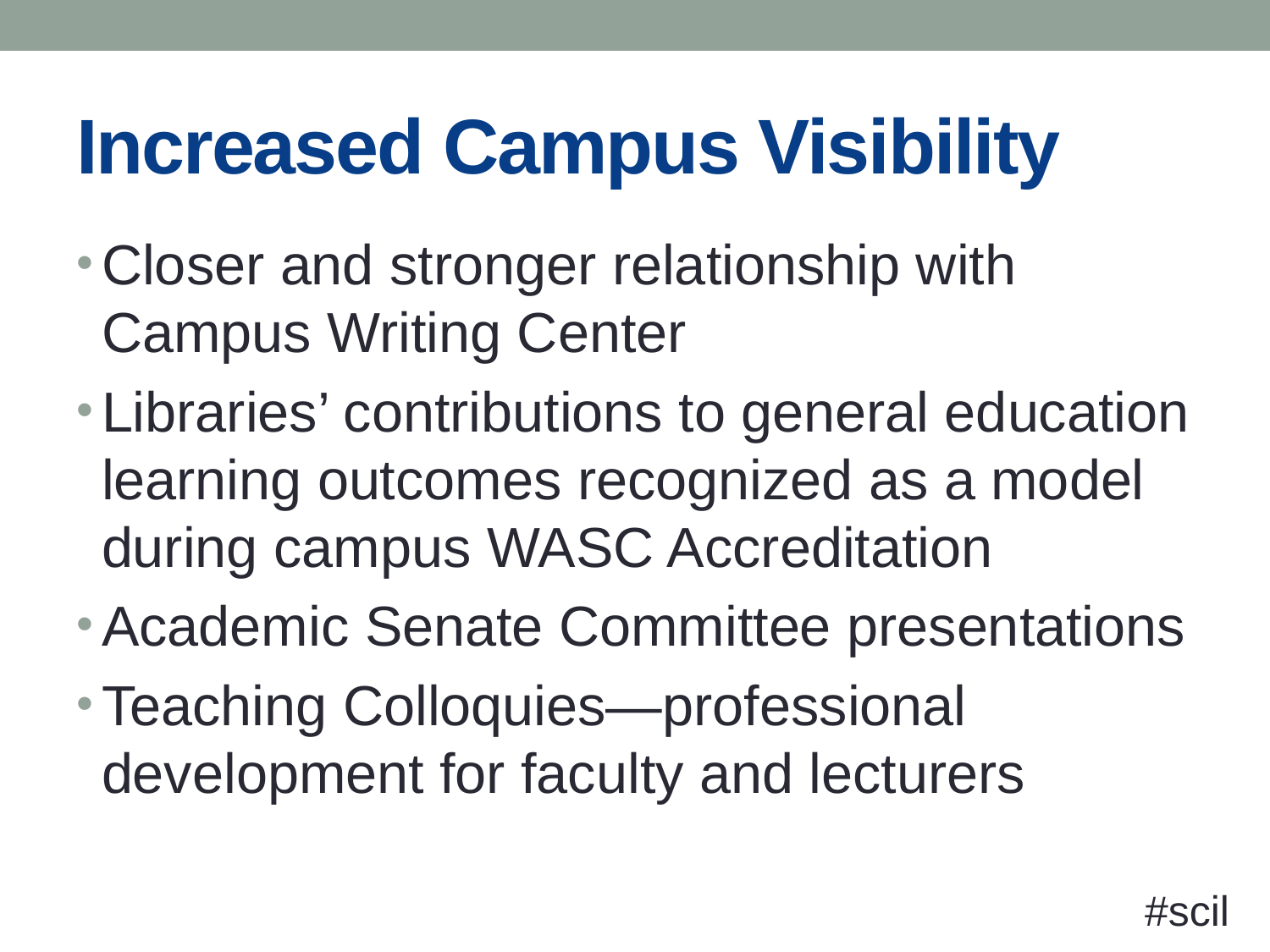

# Increased Campus Visibility
Closer and stronger relationship with Campus Writing Center
Libraries’ contributions to general education learning outcomes recognized as a model during campus WASC Accreditation
Academic Senate Committee presentations
Teaching Colloquies—professional development for faculty and lecturers
#scil